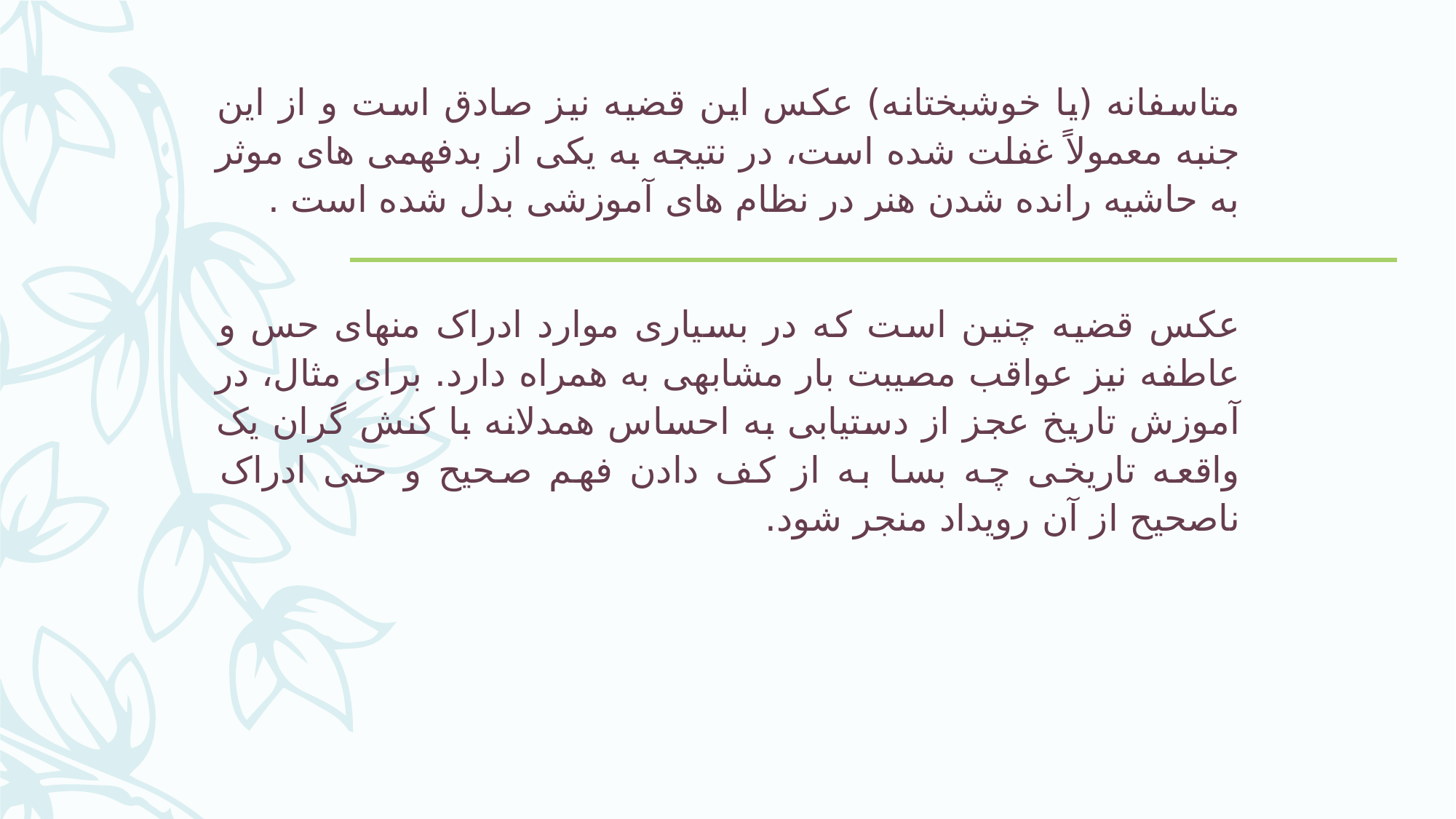

متاسفانه (یا خوشبختانه) عکس این قضیه نیز صادق است و از این جنبه معمولاً غفلت شده است، در نتیجه به یکی از بدفهمی های موثر به حاشیه رانده شدن هنر در نظام های آموزشی بدل شده است .

عکس قضیه چنین است که در بسیاری موارد ادراک منهای حس و عاطفه نیز عواقب مصیبت بار مشابهی به همراه دارد. برای مثال، در آموزش تاریخ عجز از دستیابی به احساس همدلانه با کنش گران یک واقعه تاریخی چه بسا به از کف دادن فهم صحیح و حتی ادراک ناصحیح از آن رویداد منجر شود.